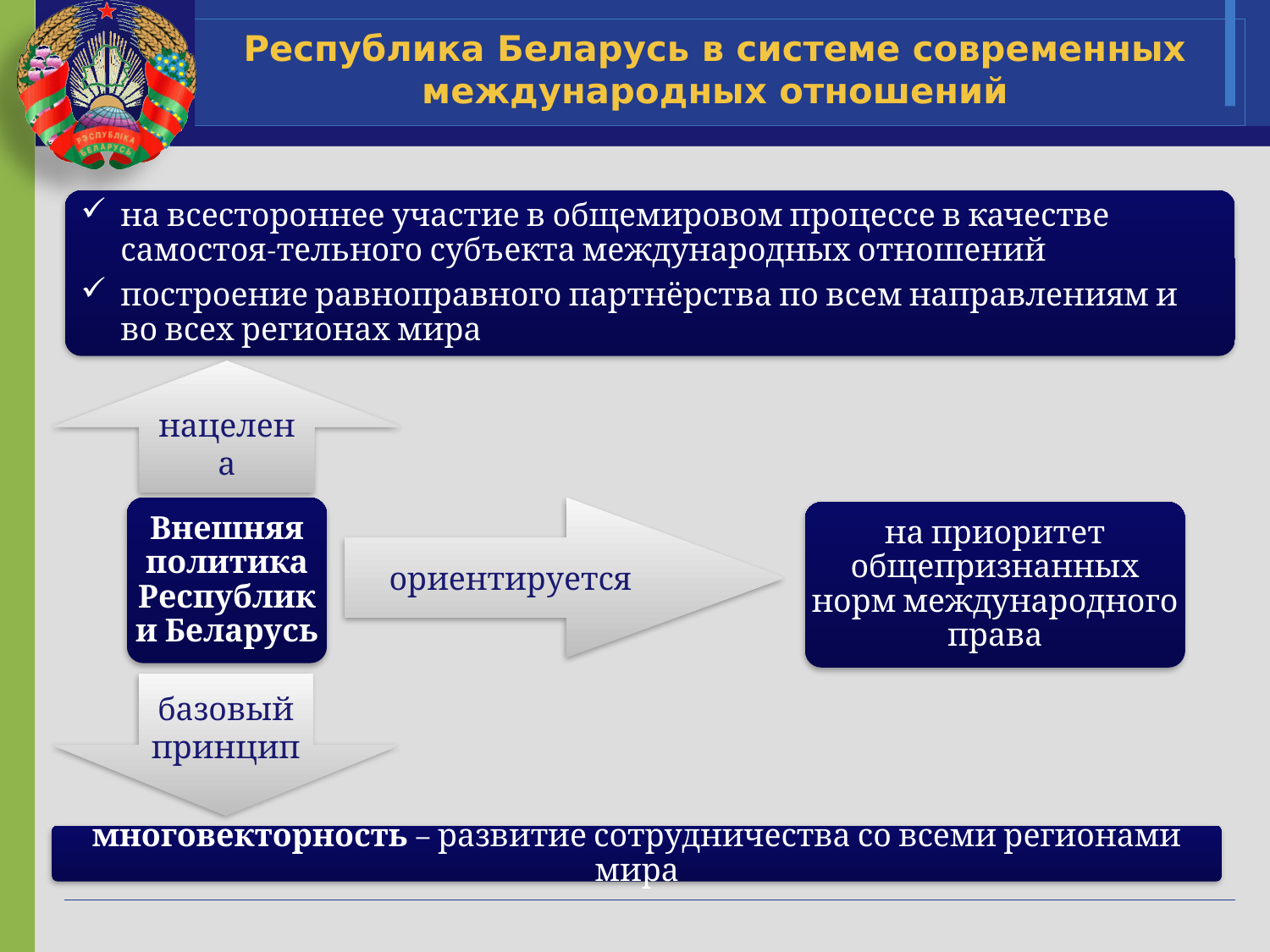

# Республика Беларусь в системе современных международных отношений

на всестороннее участие в общемировом процессе в качестве самостоя-тельного субъекта международных отношений
построение равноправного партнёрства по всем направлениям и во всех регионах мира
нацелена

Внешняя политика Республики Беларусь
ориентируется

на приоритет общепризнанных норм международного права
базовый принцип

многовекторность – развитие сотрудничества со всеми регионами мира